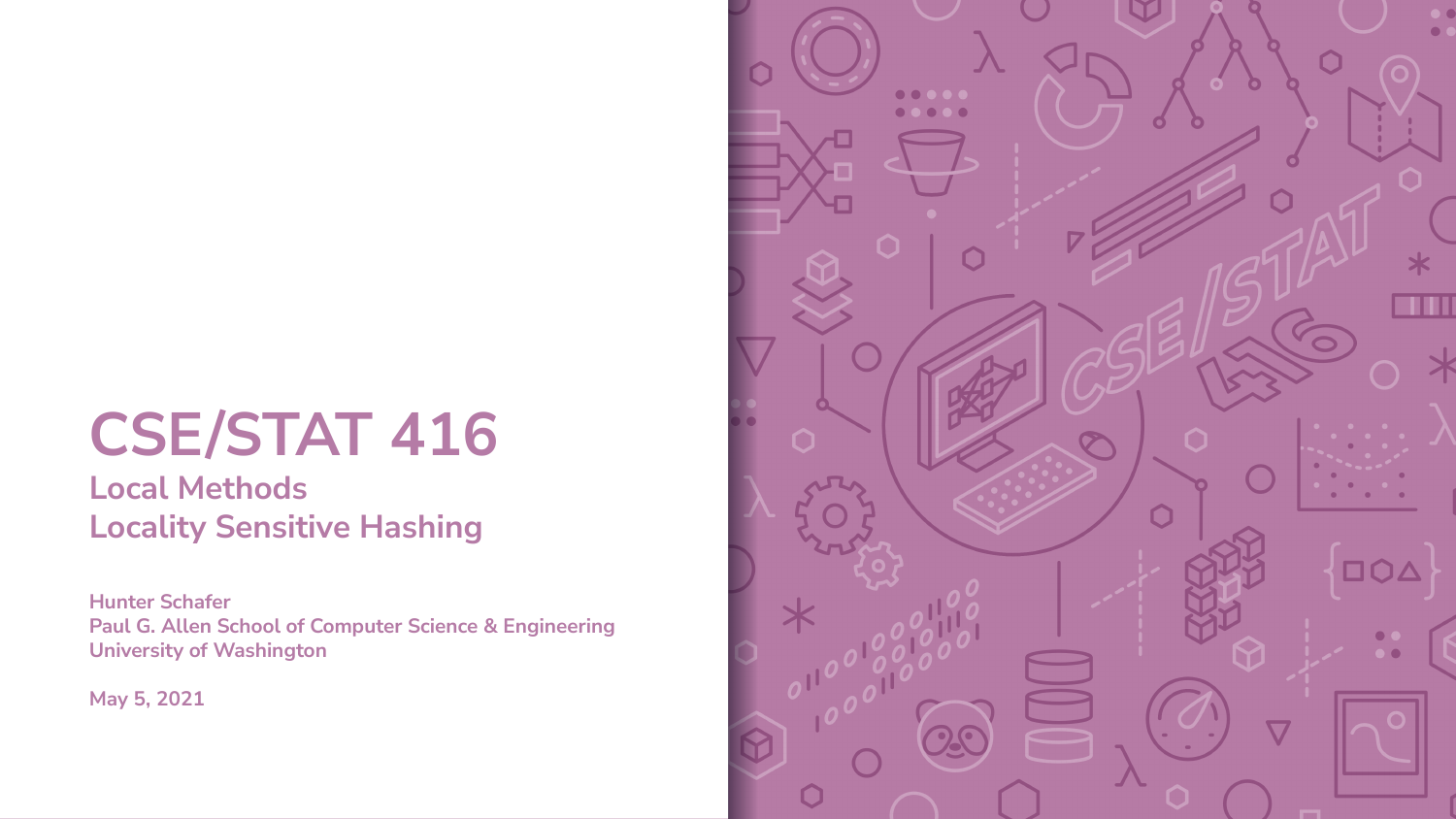

# CSE/STAT 416 Local Methods Locality Sensitive Hashing Hunter Schafer Paul G. Allen School of Computer Science & Engineering University of Washington May 5, 2021